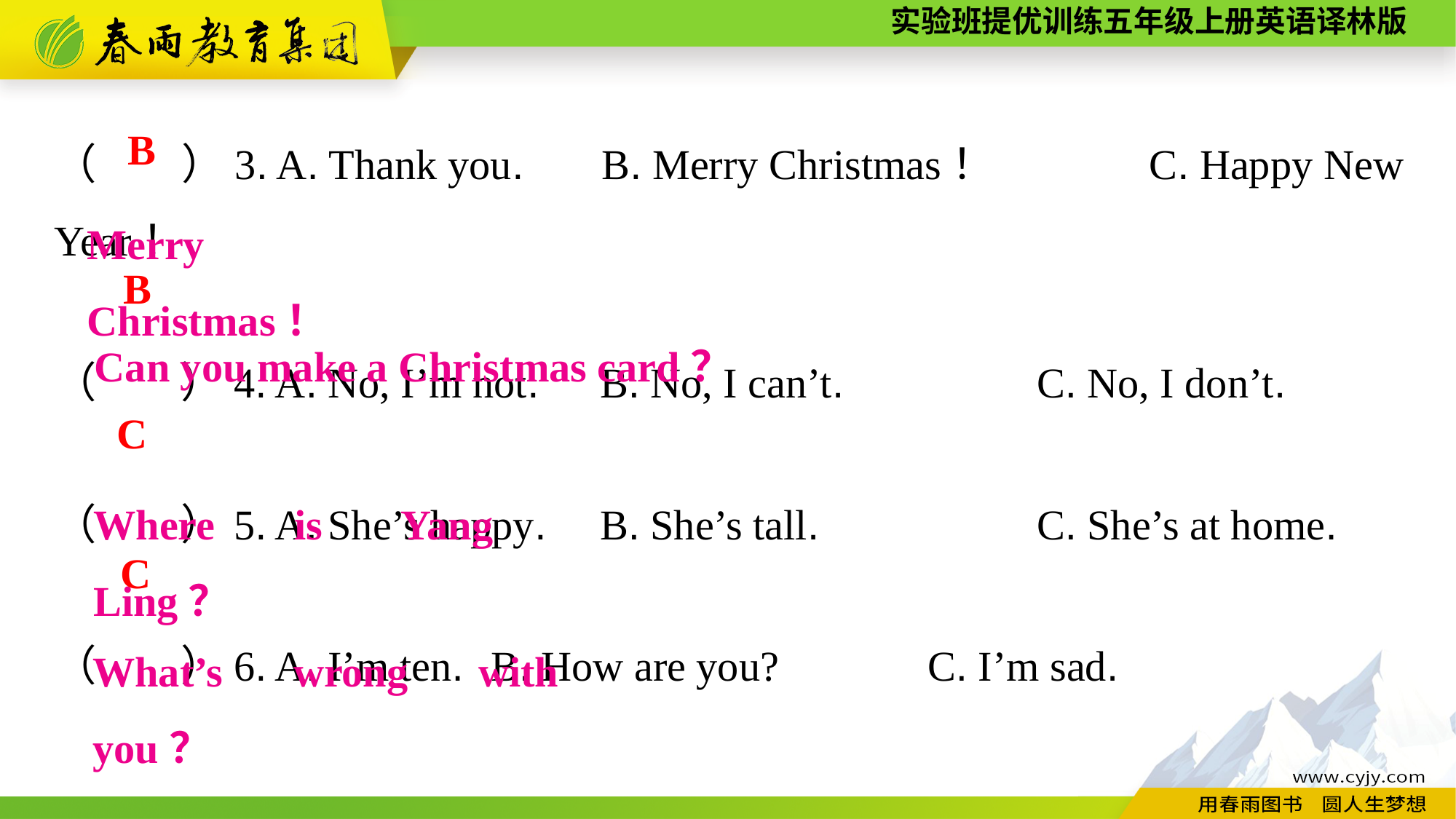

（　　）3. A. Thank you.	B. Merry Christmas！		C. Happy New Year！

（　　）4. A. No, I’m not.	B. No, I can’t.		C. No, I don’t.

（　　）5. A. She’s happy.	B. She’s tall.		C. She’s at home.

（　　）6. A. I’m ten.	B. How are you?		C. I’m sad.
B
Merry Christmas！
B
Can you make a Christmas card？
C
Where is Yang Ling？
C
What’s wrong with you？